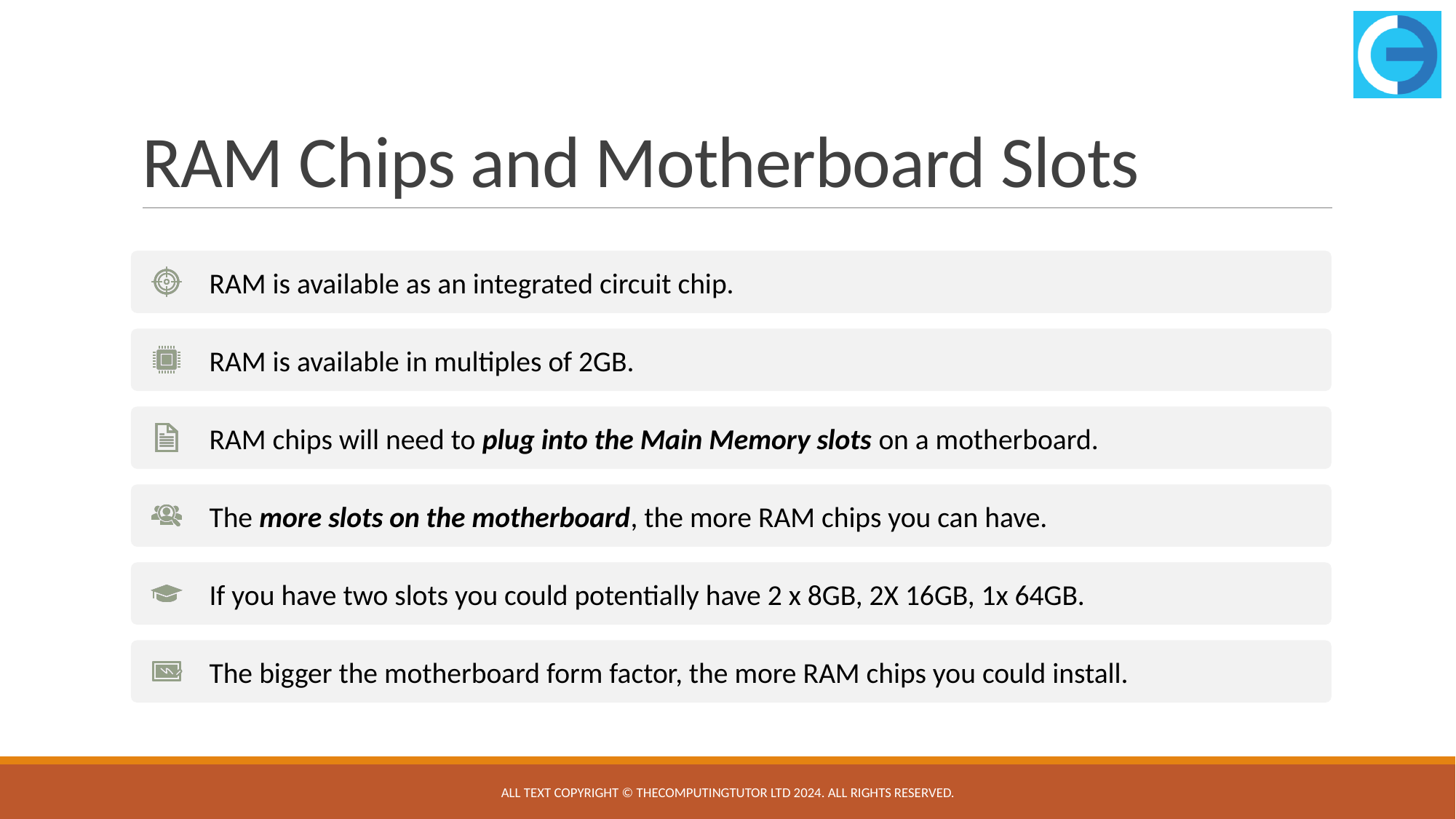

# RAM Chips and Motherboard Slots
RAM is available as an integrated circuit chip.
RAM is available in multiples of 2GB.
RAM chips will need to plug into the Main Memory slots on a motherboard.
The more slots on the motherboard, the more RAM chips you can have.
If you have two slots you could potentially have 2 x 8GB, 2X 16GB, 1x 64GB.
The bigger the motherboard form factor, the more RAM chips you could install.
All text copyright © TheComputingTutor Ltd 2024. All rights Reserved.